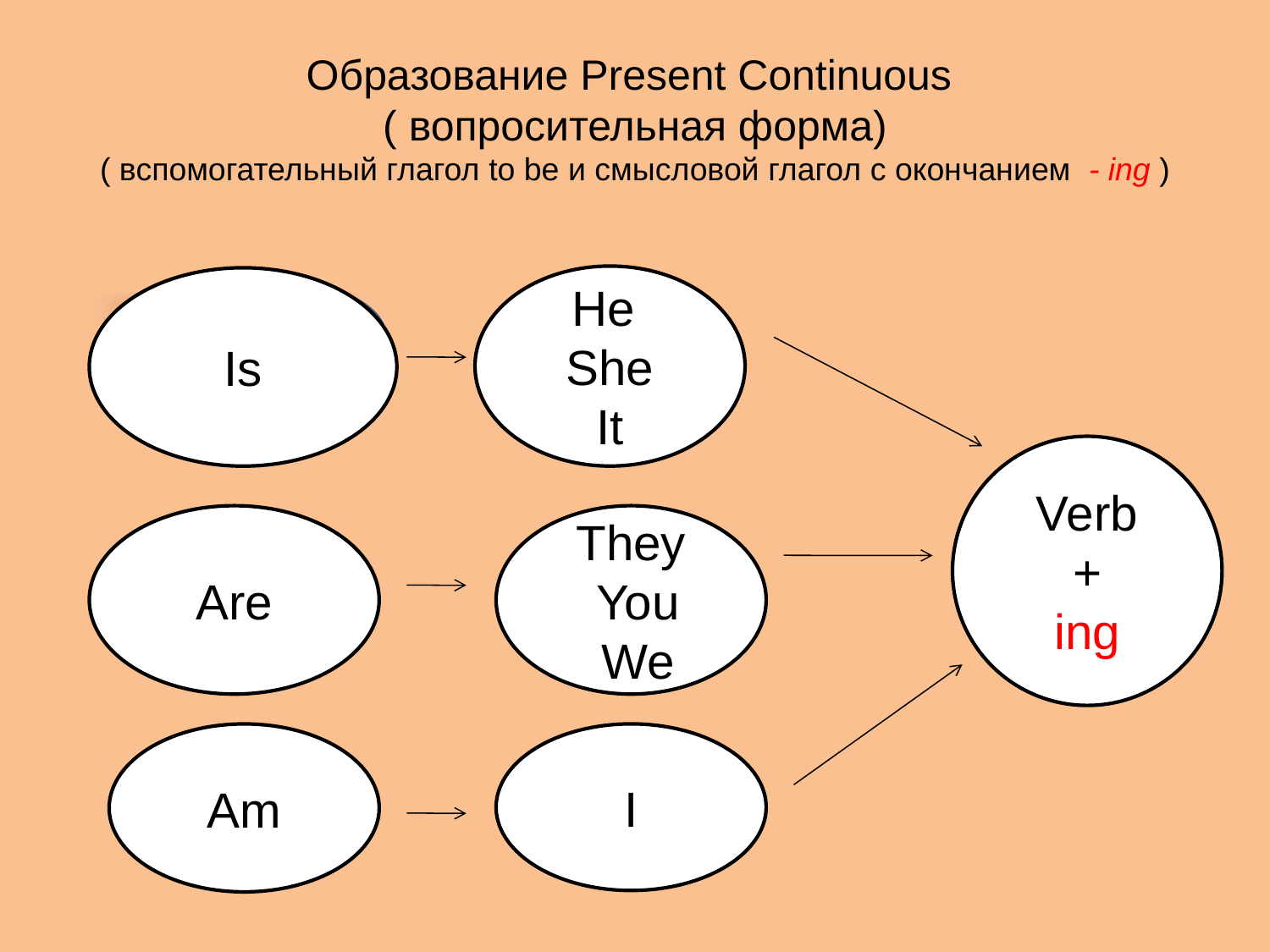

# Образование Present Continuous ( вопросительная форма) ( вспомогательный глагол to be и смысловой глагол с окончанием  - ing )

He
She
It

Is
He, She, It
Verb
 +
ing
Are
They
 You
 We
Am
I